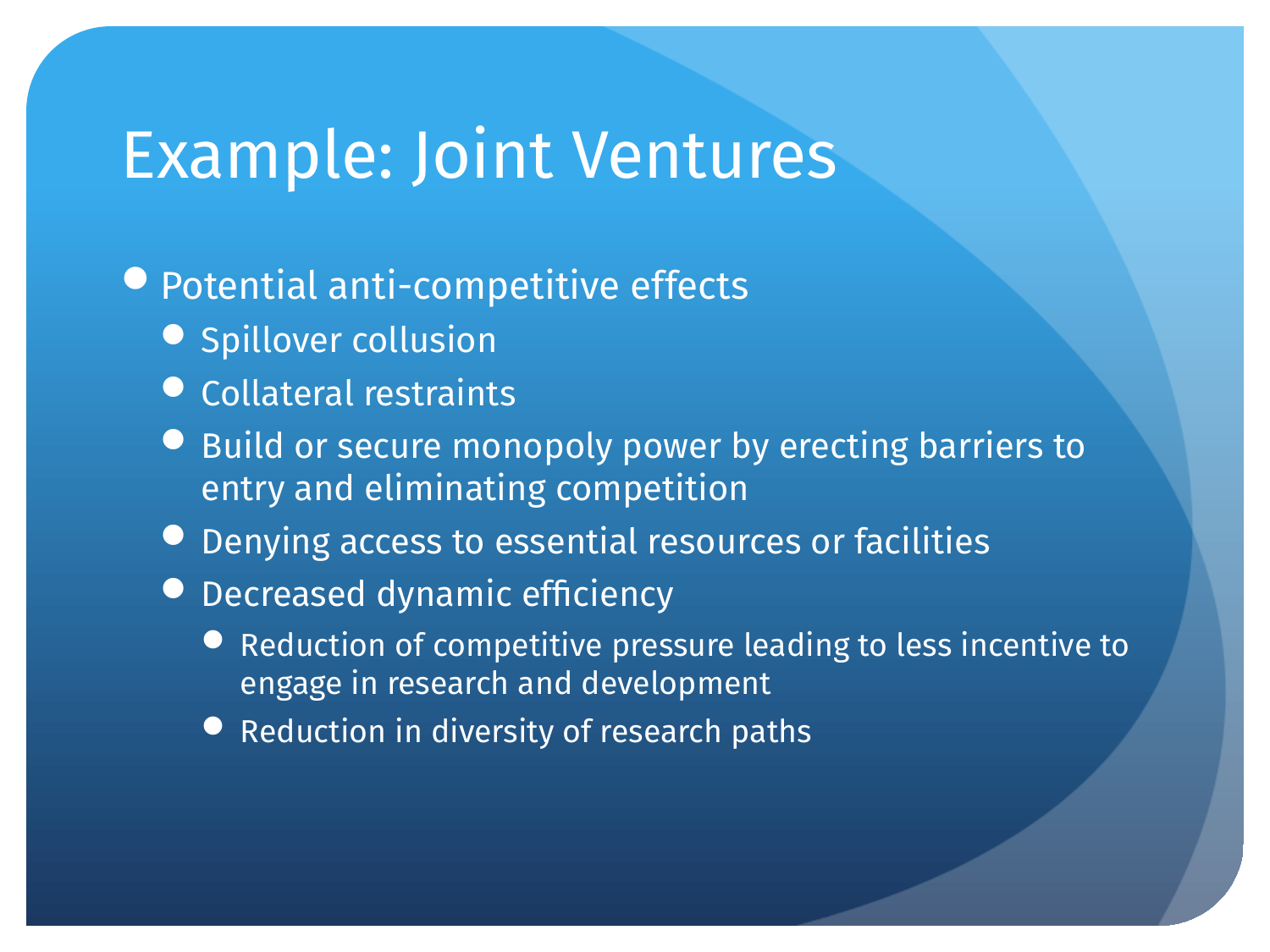

# Example: Joint Ventures
Potential anti-competitive effects
Spillover collusion
Collateral restraints
Build or secure monopoly power by erecting barriers to entry and eliminating competition
Denying access to essential resources or facilities
Decreased dynamic efficiency
Reduction of competitive pressure leading to less incentive to engage in research and development
Reduction in diversity of research paths